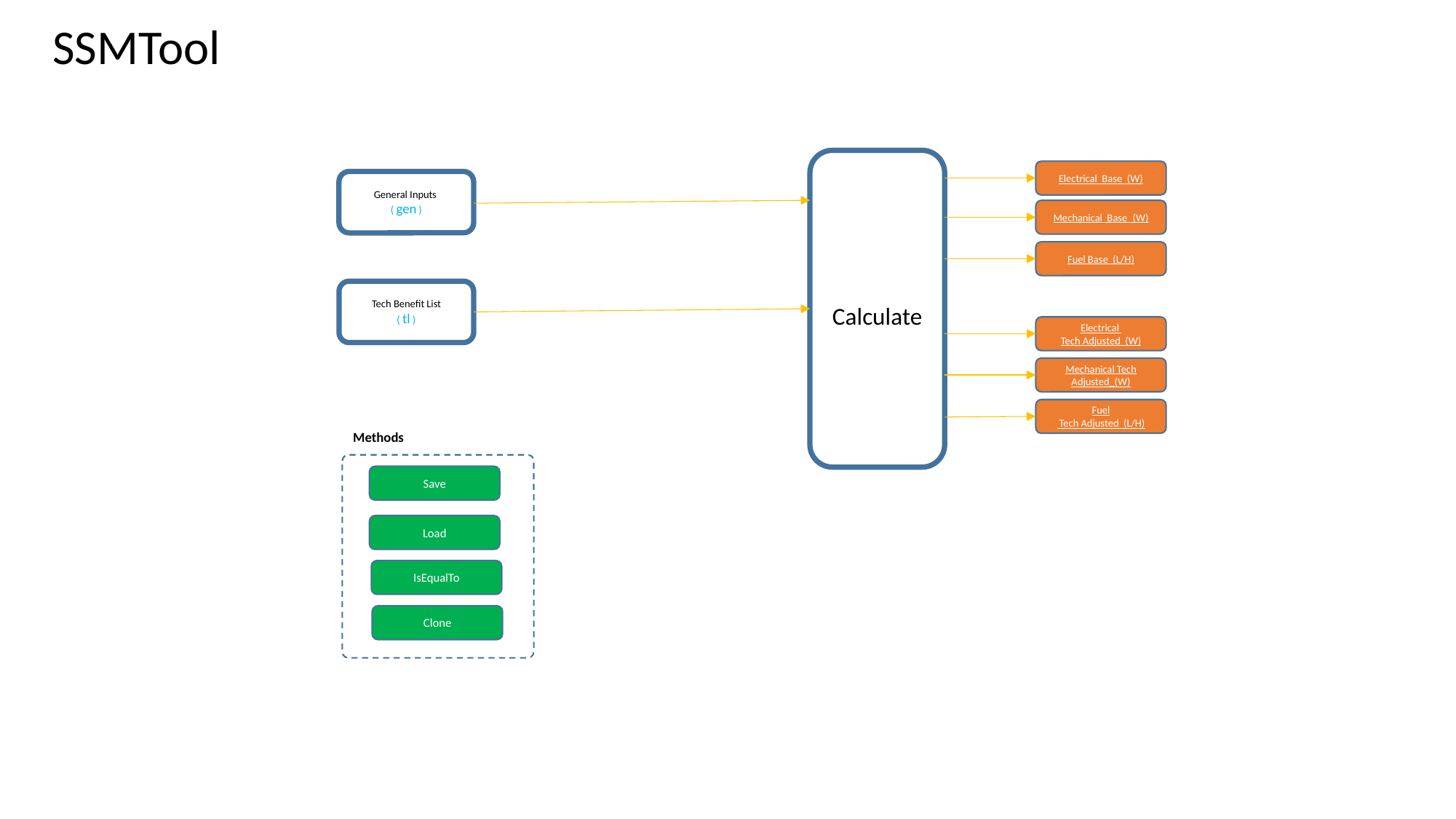

SSMTool

Calculate
Electrical  Base  (W)
General Inputs
( gen )
Mechanical  Base_(W)
Fuel Base  (L/H)
Tech Benefit List
( tl )
Electrical
Tech Adjusted  (W)
Mechanical Tech Adjusted_(W)
Fuel
 Tech Adjusted  (L/H)
Methods

Save
Load
IsEqualTo
Clone